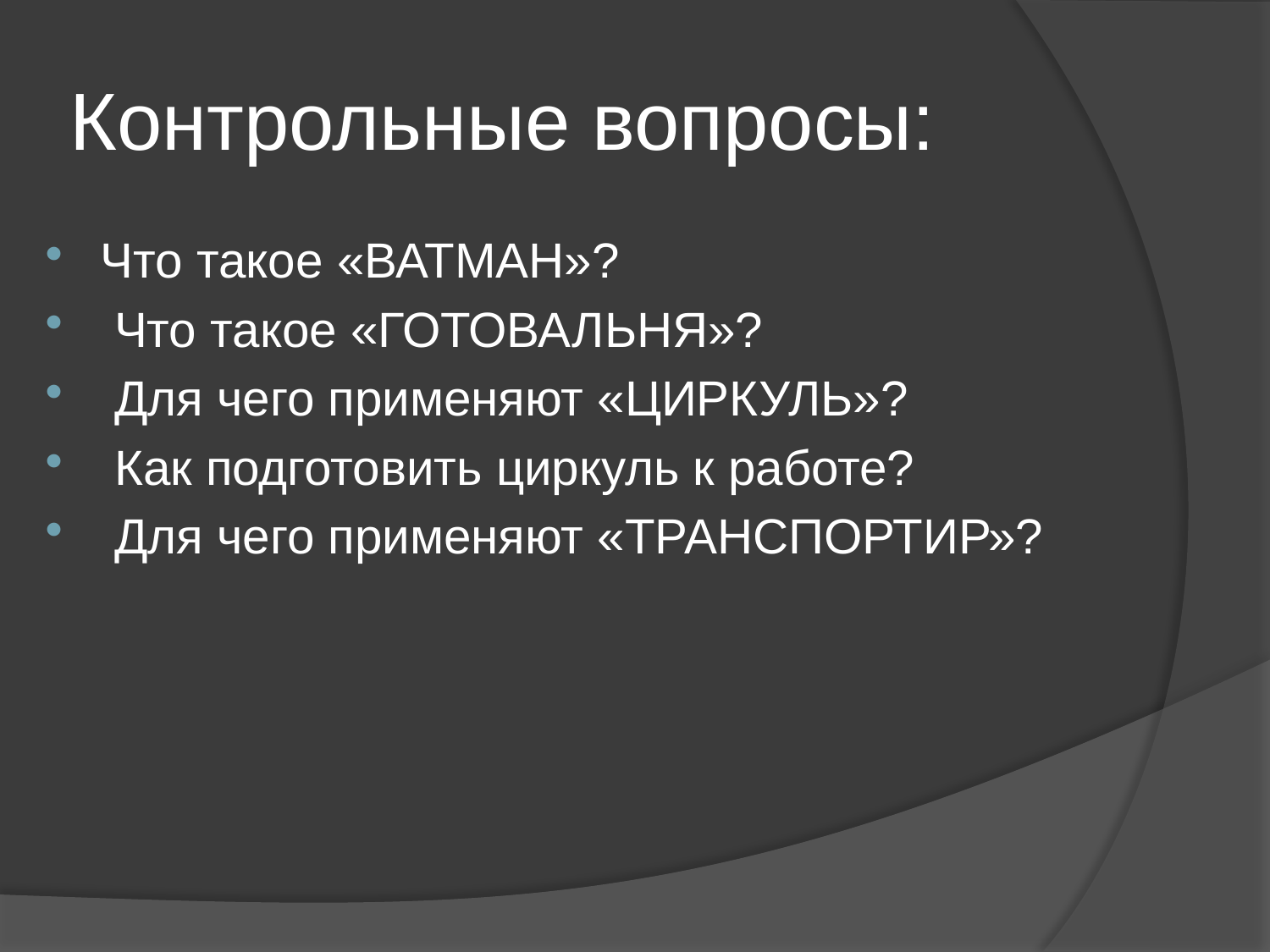

# Контрольные вопросы:
Что такое «ВАТМАН»?
 Что такое «ГОТОВАЛЬНЯ»?
 Для чего применяют «ЦИРКУЛЬ»?
 Как подготовить циркуль к работе?
 Для чего применяют «ТРАНСПОРТИР»?